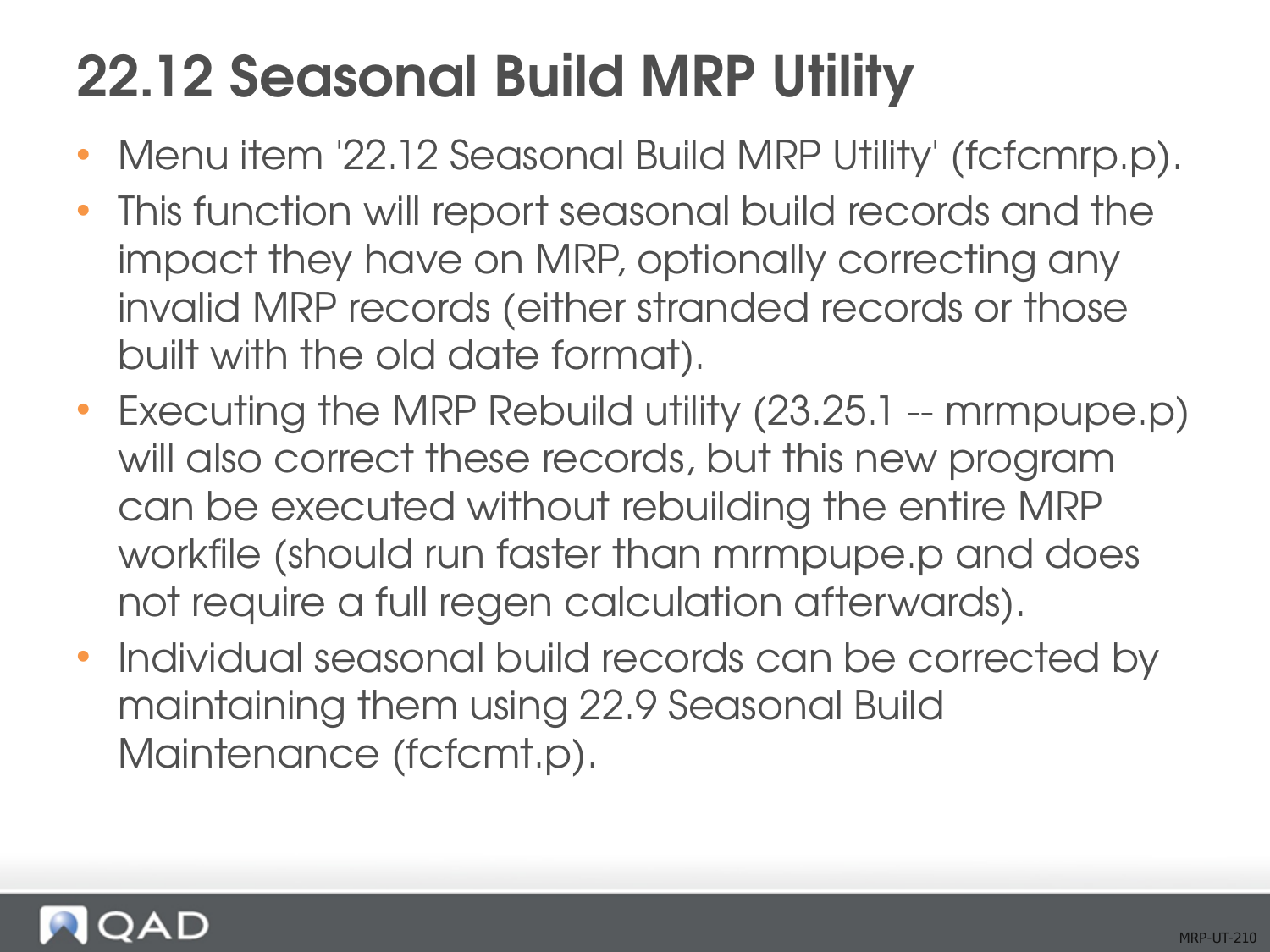

# 22.12 Seasonal Build MRP Utility
Menu item '22.12 Seasonal Build MRP Utility' (fcfcmrp.p).
This function will report seasonal build records and the impact they have on MRP, optionally correcting any invalid MRP records (either stranded records or those built with the old date format).
Executing the MRP Rebuild utility (23.25.1 -- mrmpupe.p) will also correct these records, but this new program can be executed without rebuilding the entire MRP workfile (should run faster than mrmpupe.p and does not require a full regen calculation afterwards).
Individual seasonal build records can be corrected by maintaining them using 22.9 Seasonal Build Maintenance (fcfcmt.p).

MRP-UT-210